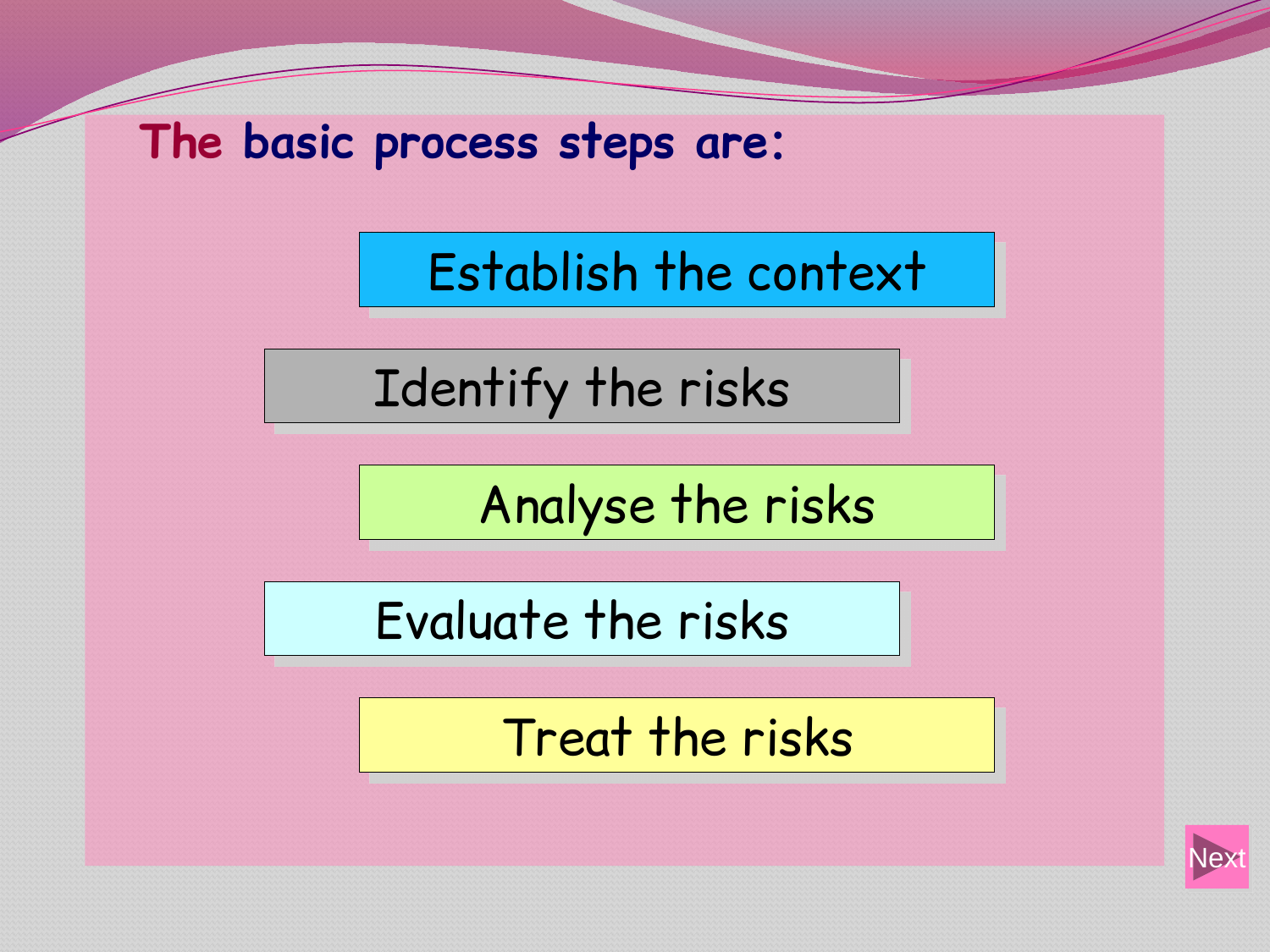

The basic process steps are:

Establish the context
Identify the risks
Analyse the risks

Evaluate the risks
Treat the risks
Next